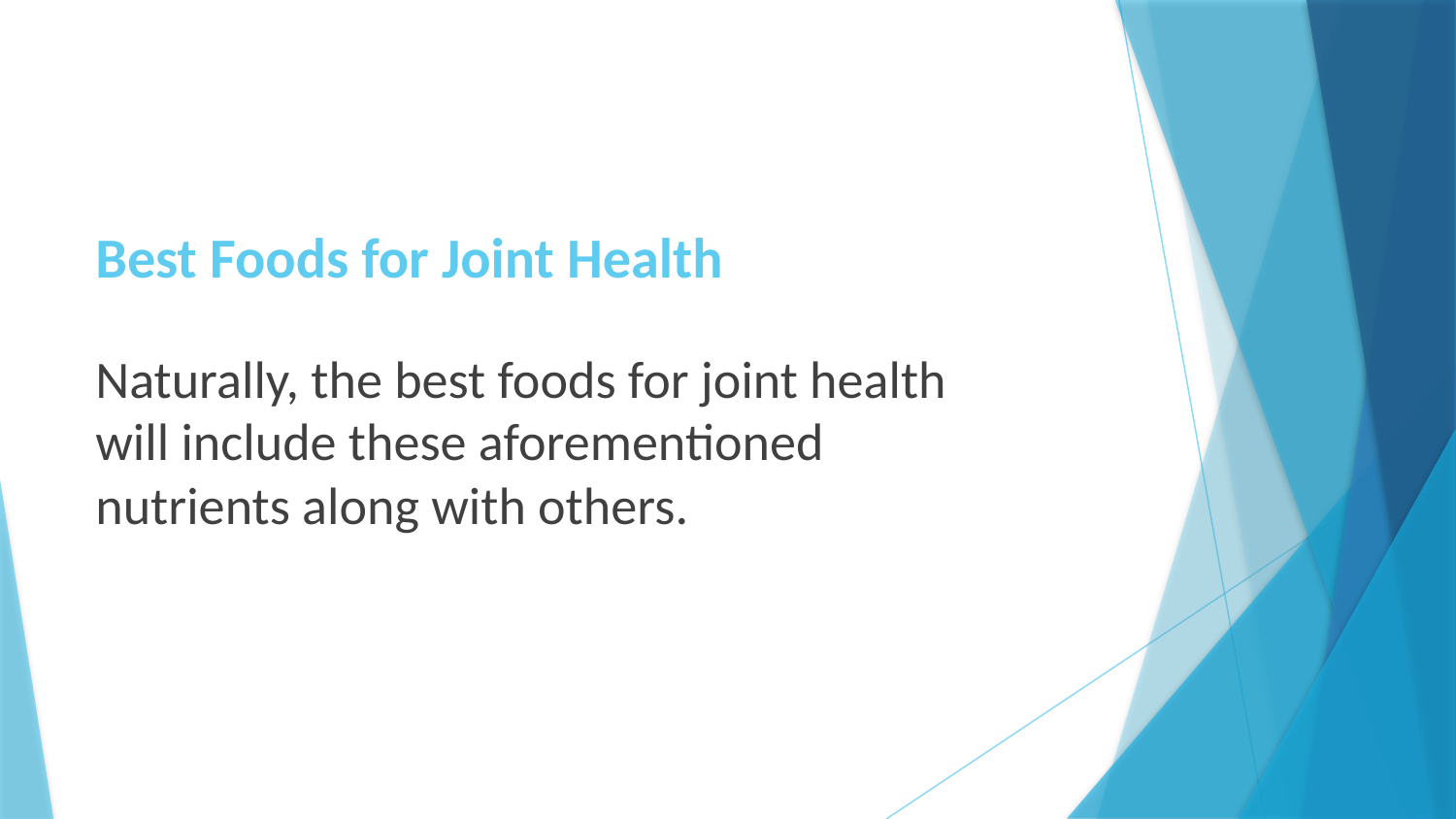

# Best Foods for Joint Health
Naturally, the best foods for joint health
will include these aforementioned
nutrients along with others.